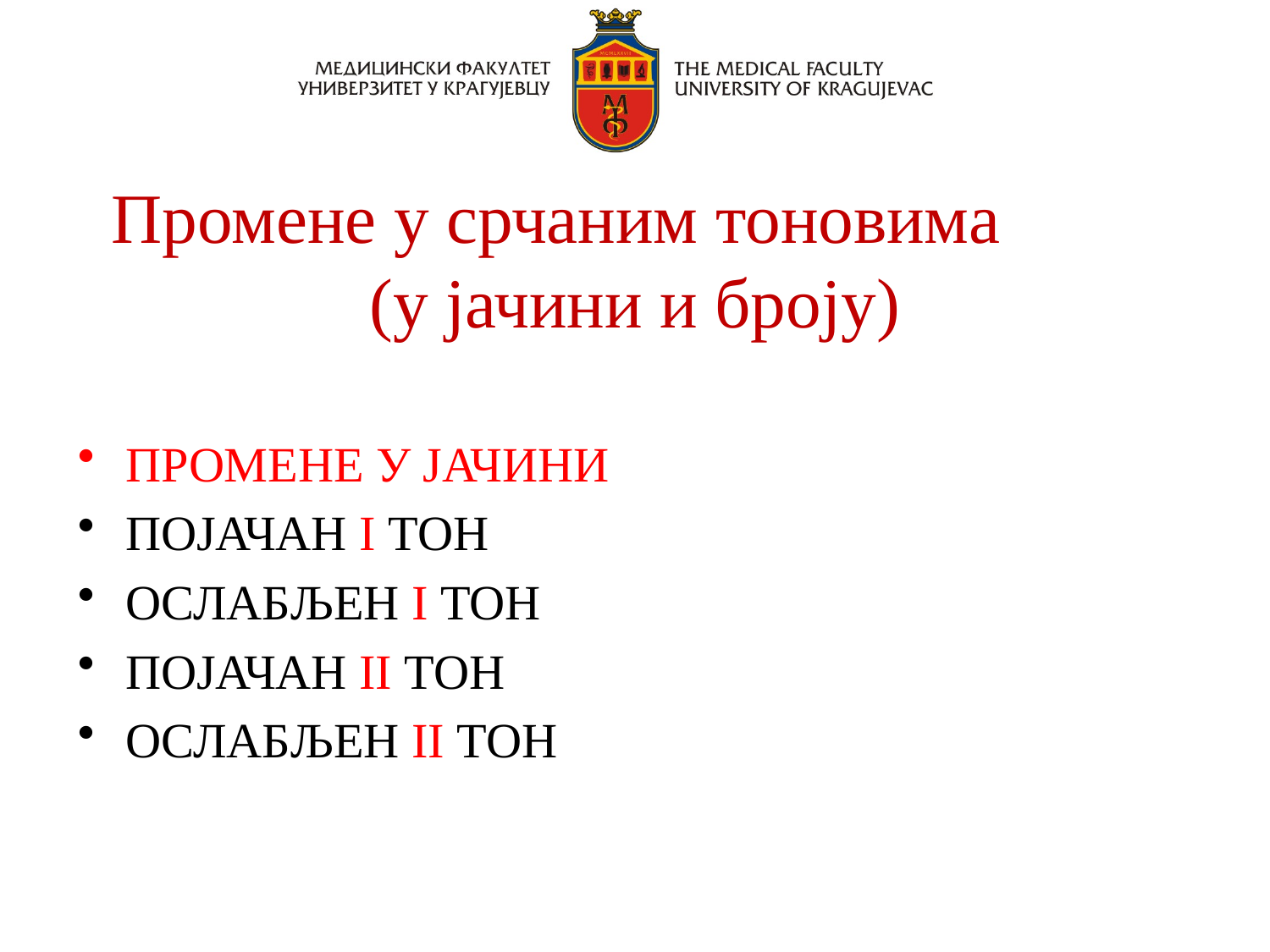

Промене у срчаним тоновима          (у јачини и броју)
ПРОМЕНЕ У ЈАЧИНИ
ПОЈАЧАН I ТОН
ОСЛАБЉЕН I ТОН
ПОЈАЧАН II ТОН
ОСЛАБЉЕН II ТОН